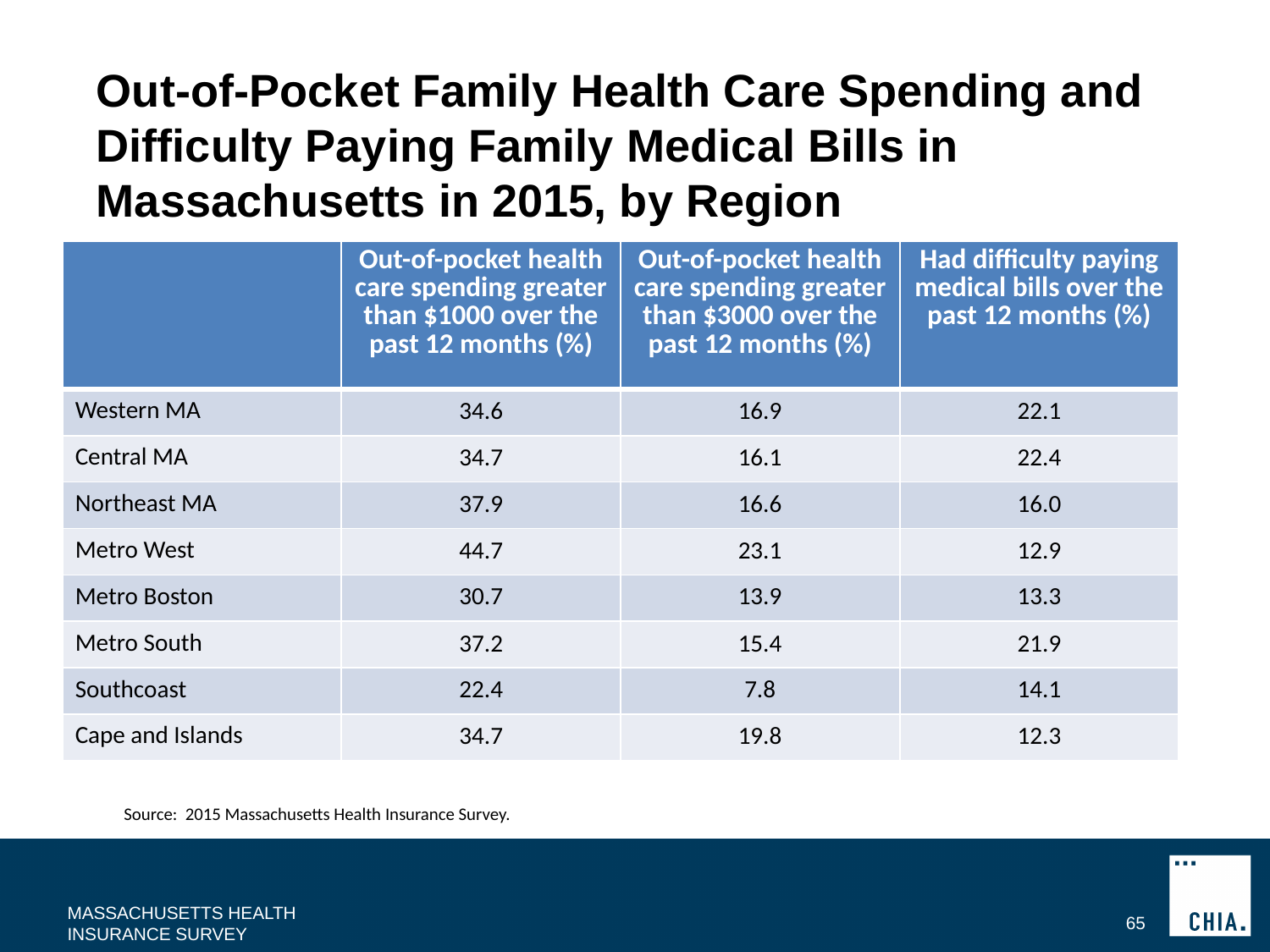

Out-of-Pocket Family Health Care Spending and Difficulty Paying Family Medical Bills in Massachusetts in 2015, by Region
|  | Out-of-pocket health care spending greater than $1000 over the past 12 months (%) | Out-of-pocket health care spending greater than $3000 over the past 12 months (%) | Had difficulty paying medical bills over the past 12 months (%) |
| --- | --- | --- | --- |
| Western MA | 34.6 | 16.9 | 22.1 |
| Central MA | 34.7 | 16.1 | 22.4 |
| Northeast MA | 37.9 | 16.6 | 16.0 |
| Metro West | 44.7 | 23.1 | 12.9 |
| Metro Boston | 30.7 | 13.9 | 13.3 |
| Metro South | 37.2 | 15.4 | 21.9 |
| Southcoast | 22.4 | 7.8 | 14.1 |
| Cape and Islands | 34.7 | 19.8 | 12.3 |

Source:  2015 Massachusetts Health Insurance Survey.

MASSACHUSETTS HEALTH INSURANCE SURVEY
65